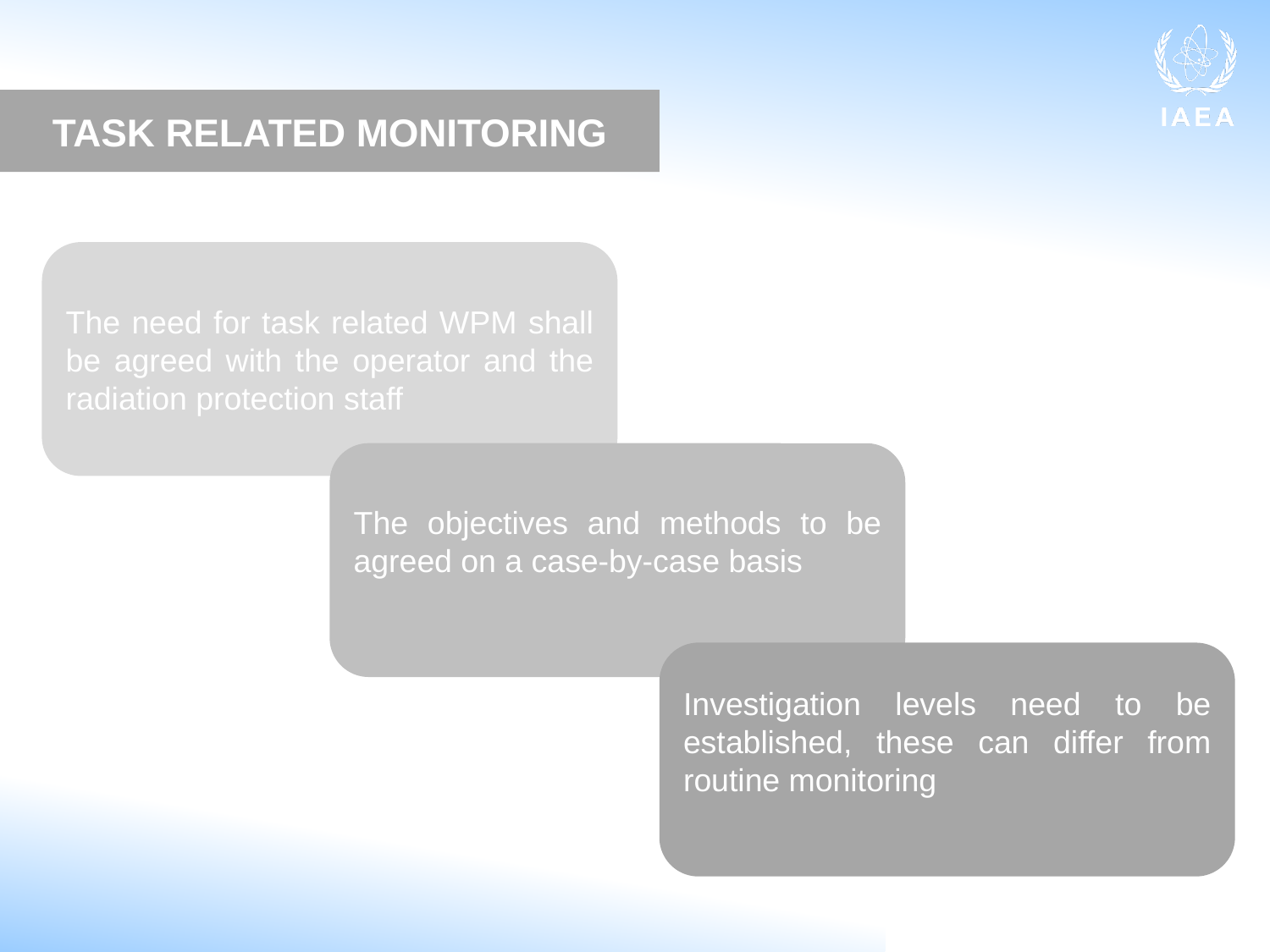

TASK RELATED MONITORING
The need for task related WPM shall be agreed with the operator and the radiation protection staff
The objectives and methods to be agreed on a case-by-case basis

Investigation levels need to be established, these can differ from routine monitoring